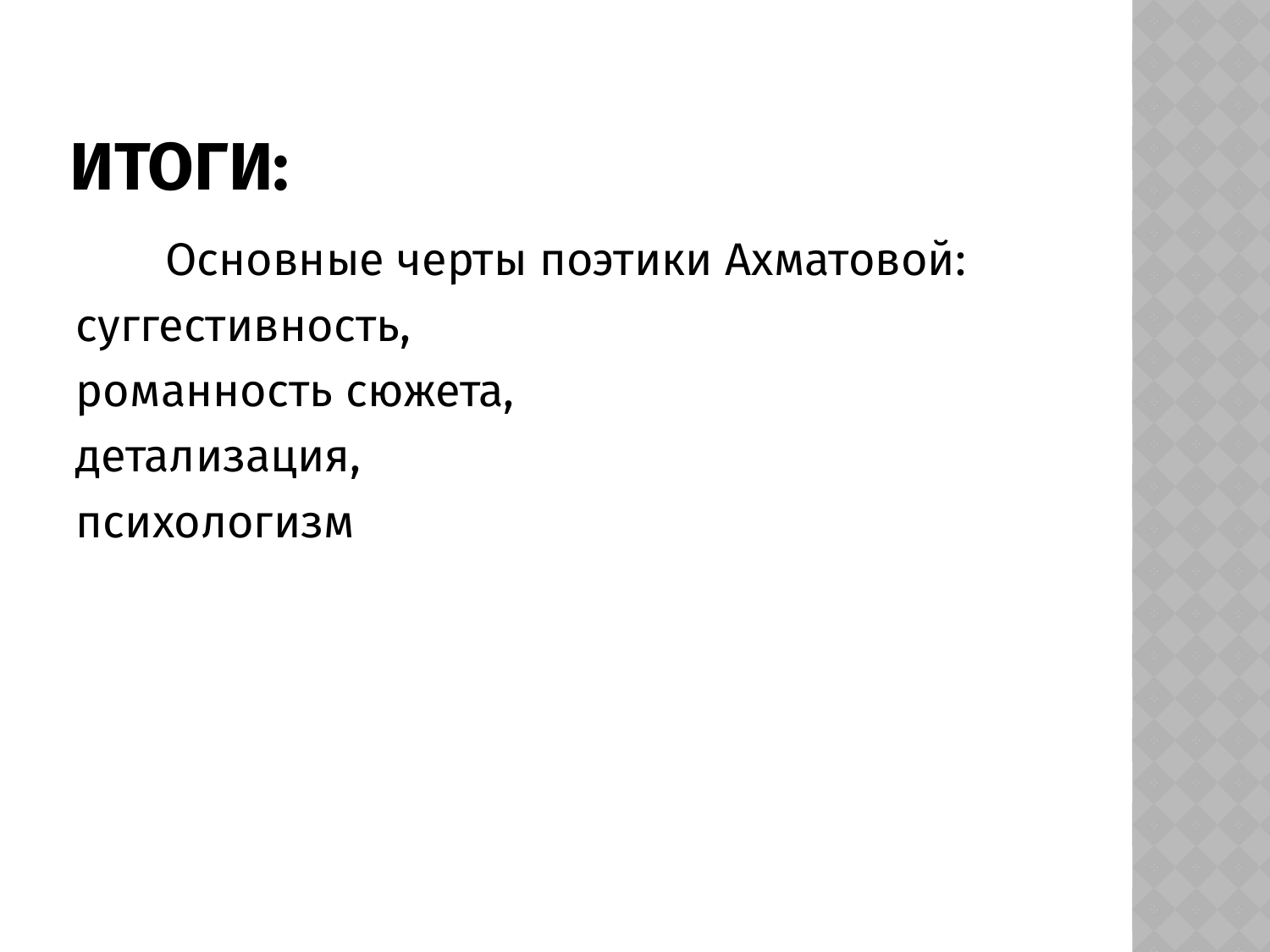

# Итоги:
Основные черты поэтики Ахматовой:
суггестивность,
романность сюжета,
детализация,
психологизм